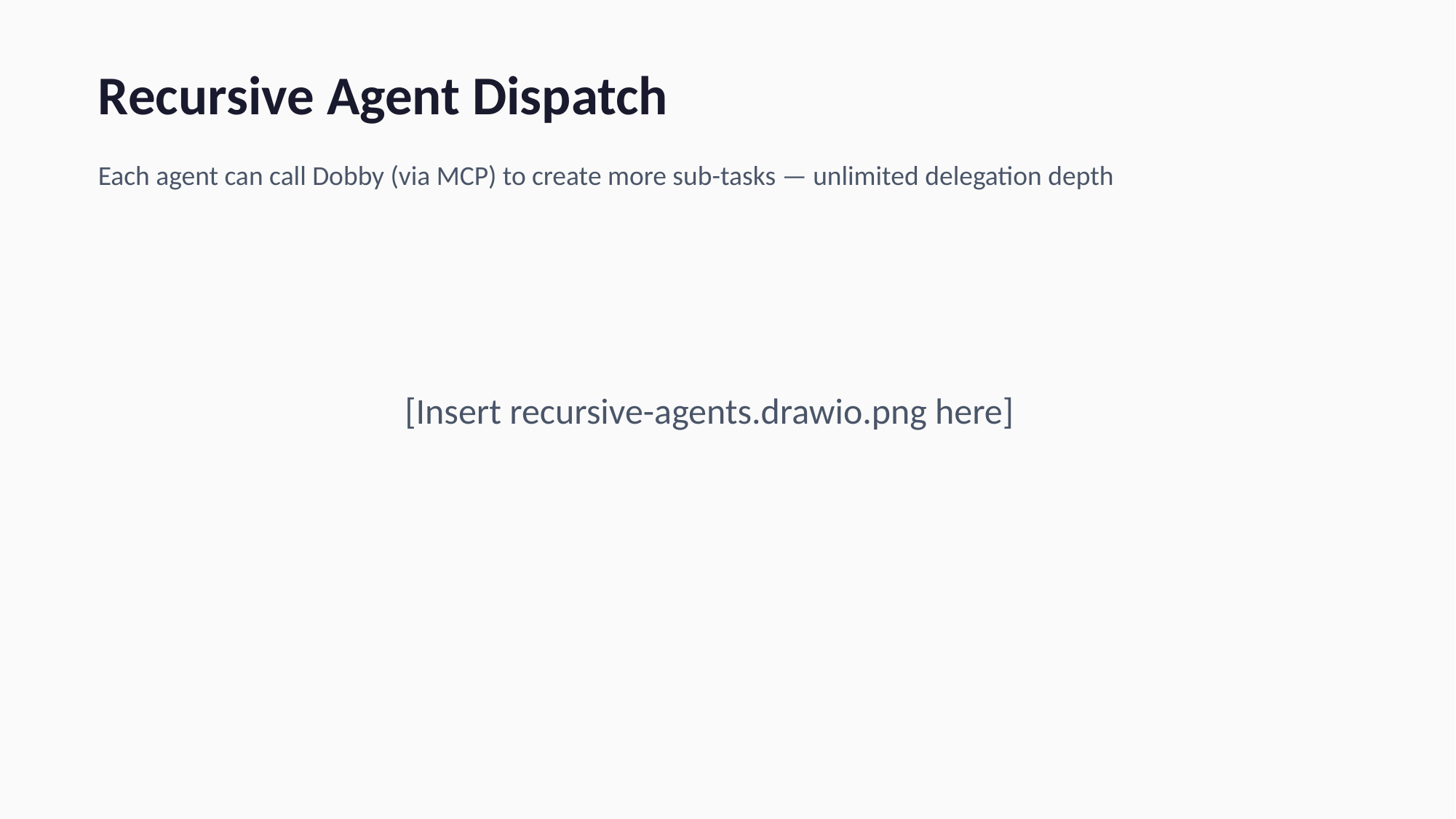

Recursive Agent Dispatch
Each agent can call Dobby (via MCP) to create more sub-tasks — unlimited delegation depth
[Insert recursive-agents.drawio.png here]